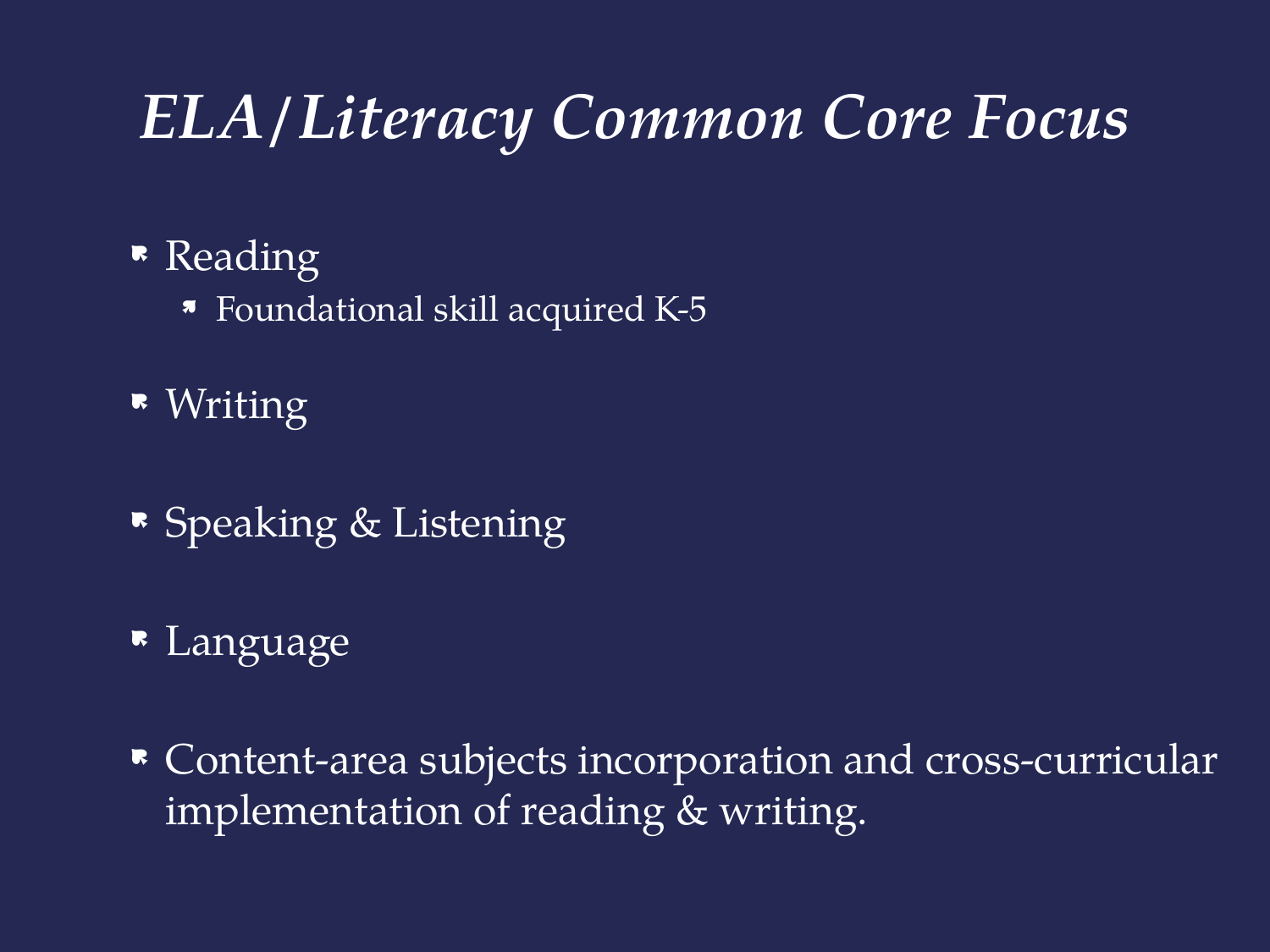

# ELA/Literacy Common Core Focus
Reading
Foundational skill acquired K-5

Writing

Speaking & Listening

Language

Content-area subjects incorporation and cross-curricular implementation of reading & writing.